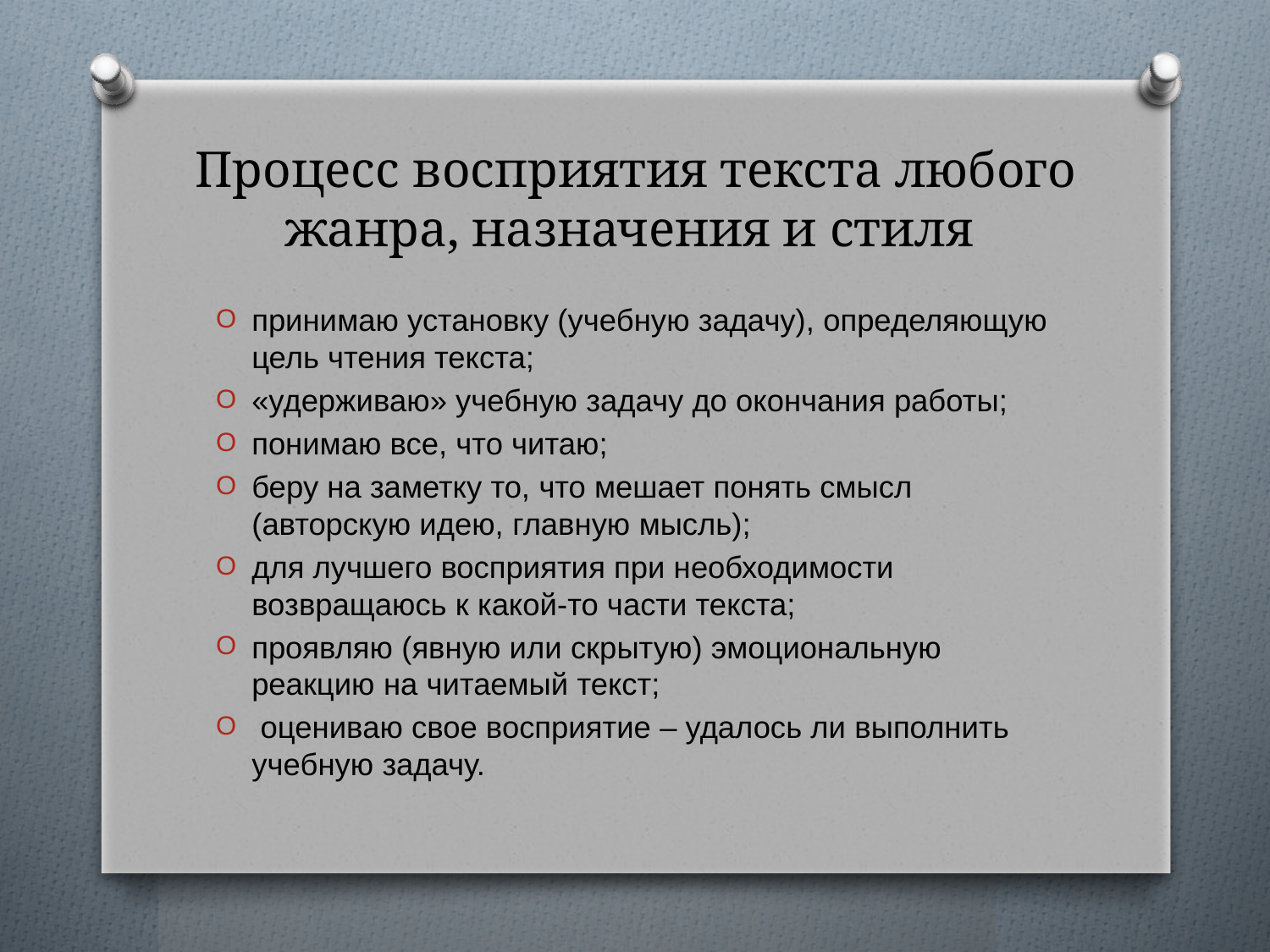

# Процесс восприятия текста любого жанра, назначения и стиля
принимаю установку (учебную задачу), определяющую цель чтения текста;
«удерживаю» учебную задачу до окончания работы;
понимаю все, что читаю;
беру на заметку то, что мешает понять смысл (авторскую идею, главную мысль);
для лучшего восприятия при необходимости возвращаюсь к какой-то части текста;
проявляю (явную или скрытую) эмоциональную реакцию на читаемый текст;
 оцениваю свое восприятие – удалось ли выполнить учебную задачу.